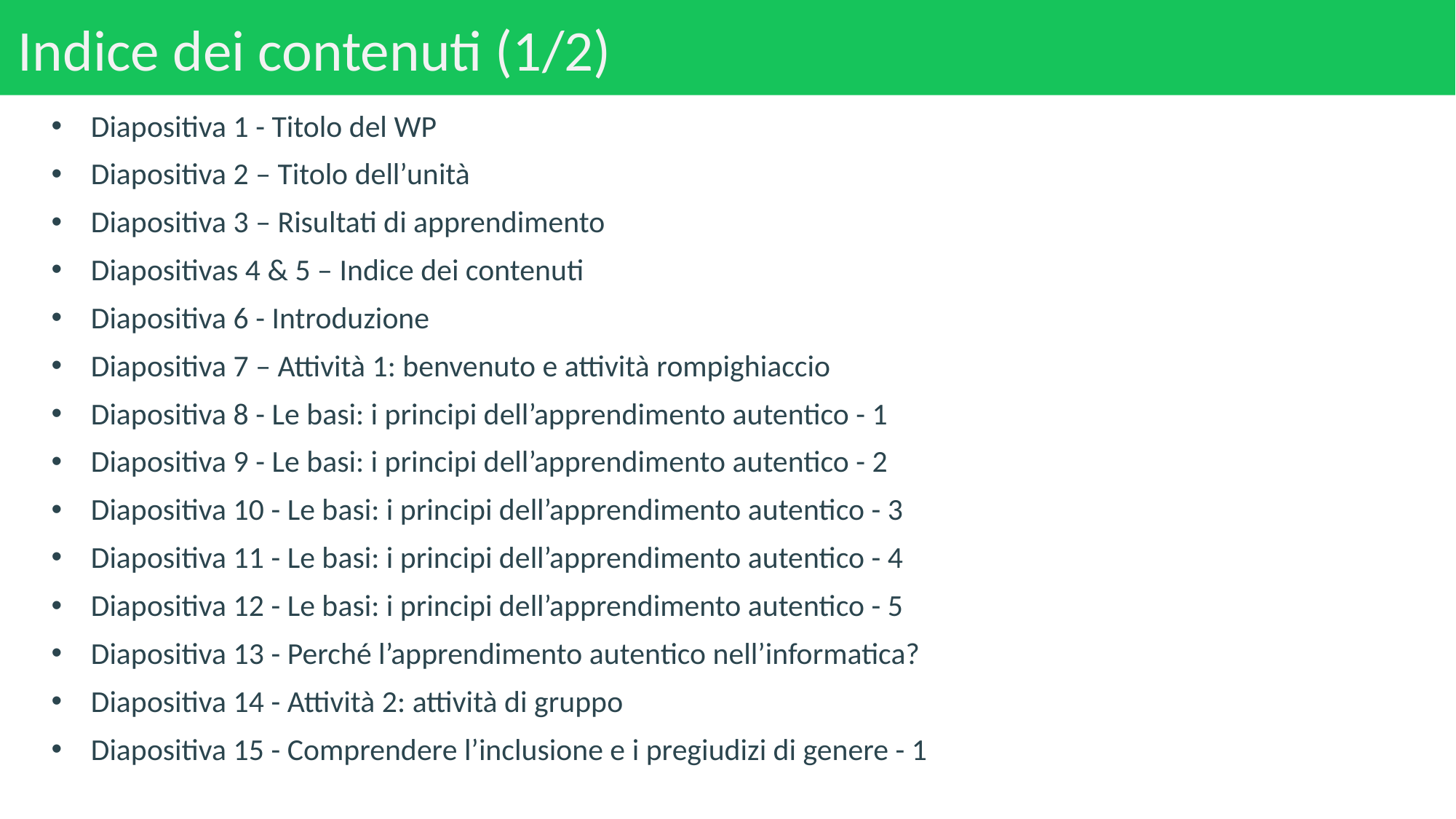

# Indice dei contenuti (1/2)
Diapositiva 1 - Titolo del WP
Diapositiva 2 – Titolo dell’unità
Diapositiva 3 – Risultati di apprendimento
Diapositivas 4 & 5 – Indice dei contenuti
Diapositiva 6 - Introduzione
Diapositiva 7 – Attività 1: benvenuto e attività rompighiaccio
Diapositiva 8 - Le basi: i principi dell’apprendimento autentico - 1
Diapositiva 9 - Le basi: i principi dell’apprendimento autentico - 2
Diapositiva 10 - Le basi: i principi dell’apprendimento autentico - 3
Diapositiva 11 - Le basi: i principi dell’apprendimento autentico - 4
Diapositiva 12 - Le basi: i principi dell’apprendimento autentico - 5
Diapositiva 13 - Perché l’apprendimento autentico nell’informatica?
Diapositiva 14 - Attività 2: attività di gruppo
Diapositiva 15 - Comprendere l’inclusione e i pregiudizi di genere - 1